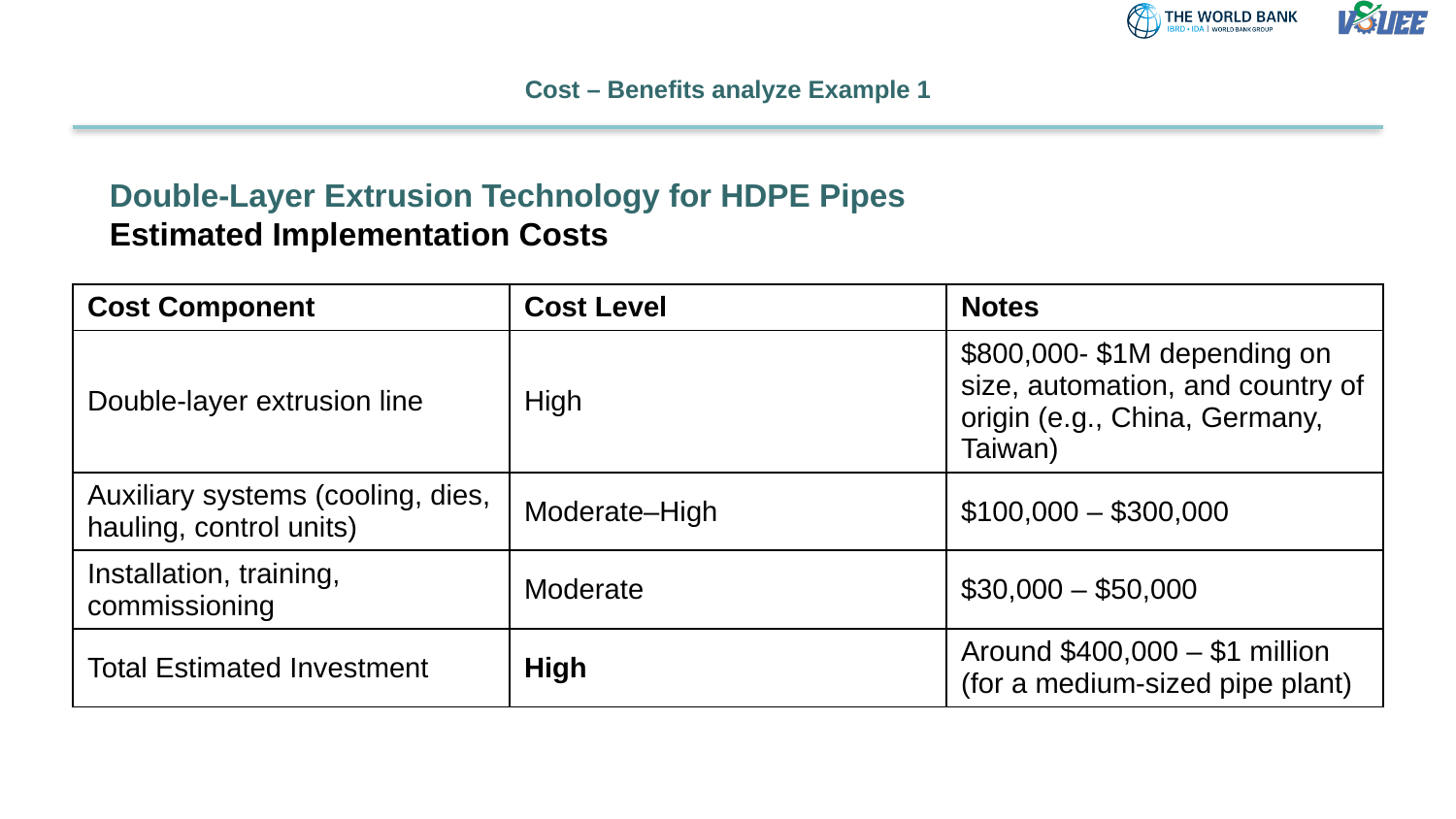

# Cost – Benefits analyze Example 1
Double-Layer Extrusion Technology for HDPE Pipes
Estimated Implementation Costs
| Cost Component | Cost Level | Notes |
| --- | --- | --- |
| Double-layer extrusion line | High | $800,000- $1M depending on size, automation, and country of origin (e.g., China, Germany, Taiwan) |
| Auxiliary systems (cooling, dies, hauling, control units) | Moderate–High | $100,000 – $300,000 |
| Installation, training, commissioning | Moderate | $30,000 – $50,000 |
| Total Estimated Investment | High | Around $400,000 – $1 million (for a medium-sized pipe plant) |